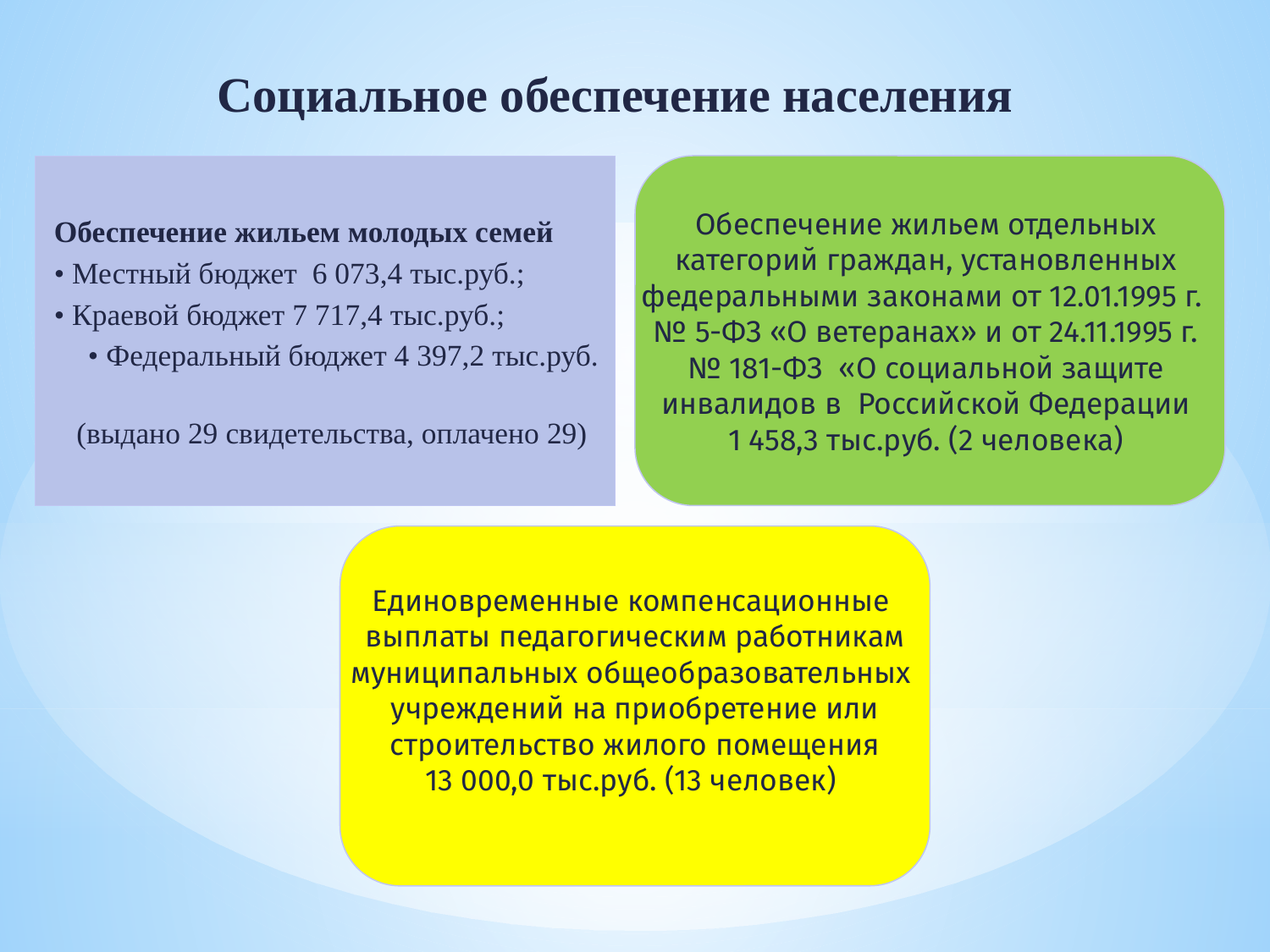

# Социальное обеспечение населения
Обеспечение жильем отдельных
категорий граждан, установленных
федеральными законами от 12.01.1995 г.
№ 5-ФЗ «О ветеранах» и от 24.11.1995 г.
№ 181-ФЗ  «О социальной защите
инвалидов в  Российской Федерации
1 458,3 тыс.руб. (2 человека)
Обеспечение жильем молодых семей
• Местный бюджет  6 073,4 тыс.руб.;
• Краевой бюджет 7 717,4 тыс.руб.;
    • Федеральный бюджет 4 397,2 тыс.руб.
 (выдано 29 свидетельства, оплачено 29)
Единовременные компенсационные
выплаты педагогическим работникам
муниципальных общеобразовательных
учреждений на приобретение или
строительство жилого помещения
13 000,0 тыс.руб. (13 человек)